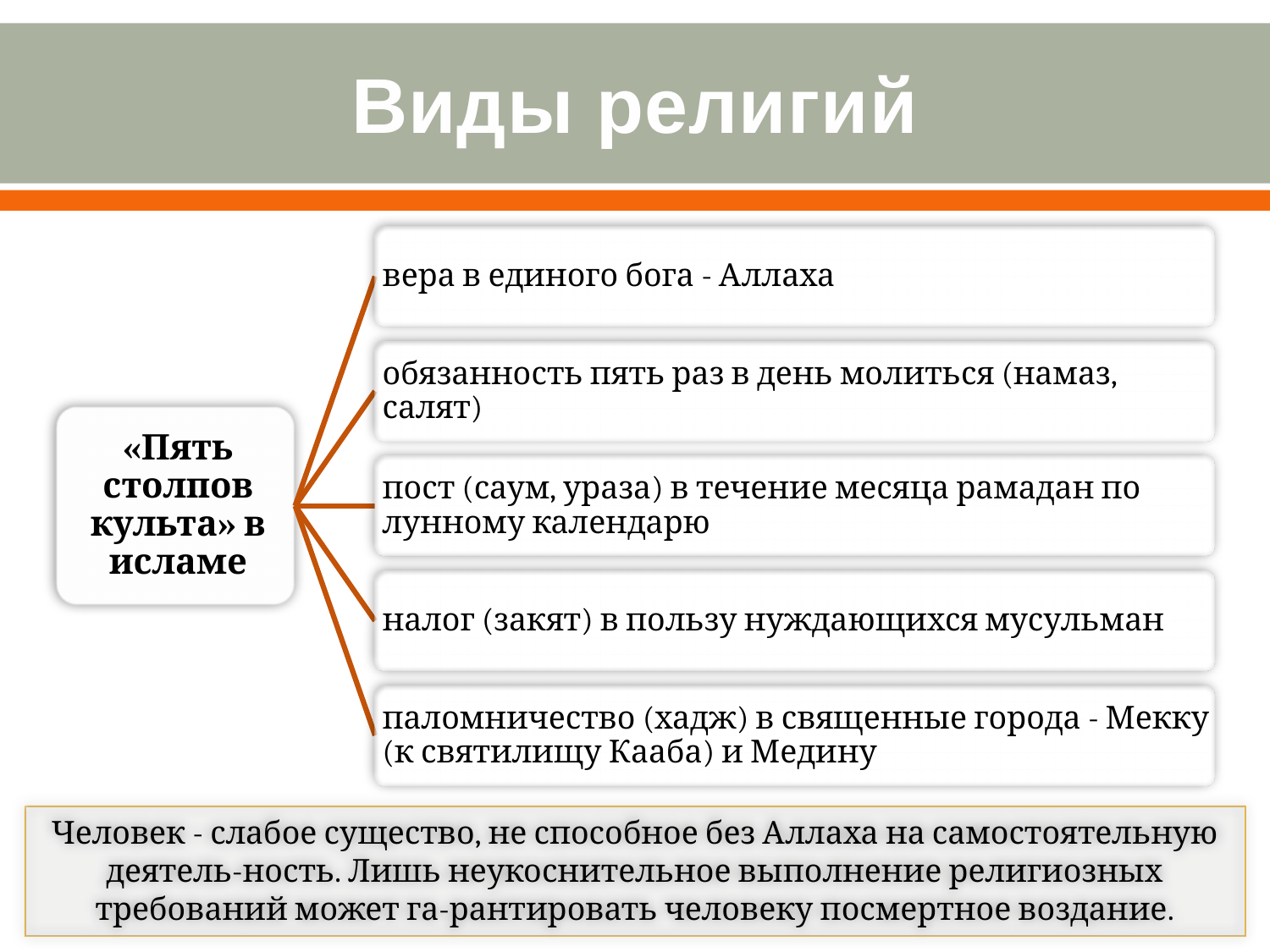

# Виды религий
«Пять столпов культа» в исламе

вера в единого бога - Аллаха

обязанность пять раз в день молиться (намаз, салят)

пост (саум, ураза) в течение месяца рамадан по лунному календарю

налог (закят) в пользу нуждающихся мусульман

паломничество (хадж) в священные города - Мекку (к святилищу Кааба) и Медину
Человек - слабое существо, не способное без Аллаха на самостоятельную деятель-ность. Лишь неукоснительное выполнение религиозных требований может га-рантировать человеку посмертное воздание.